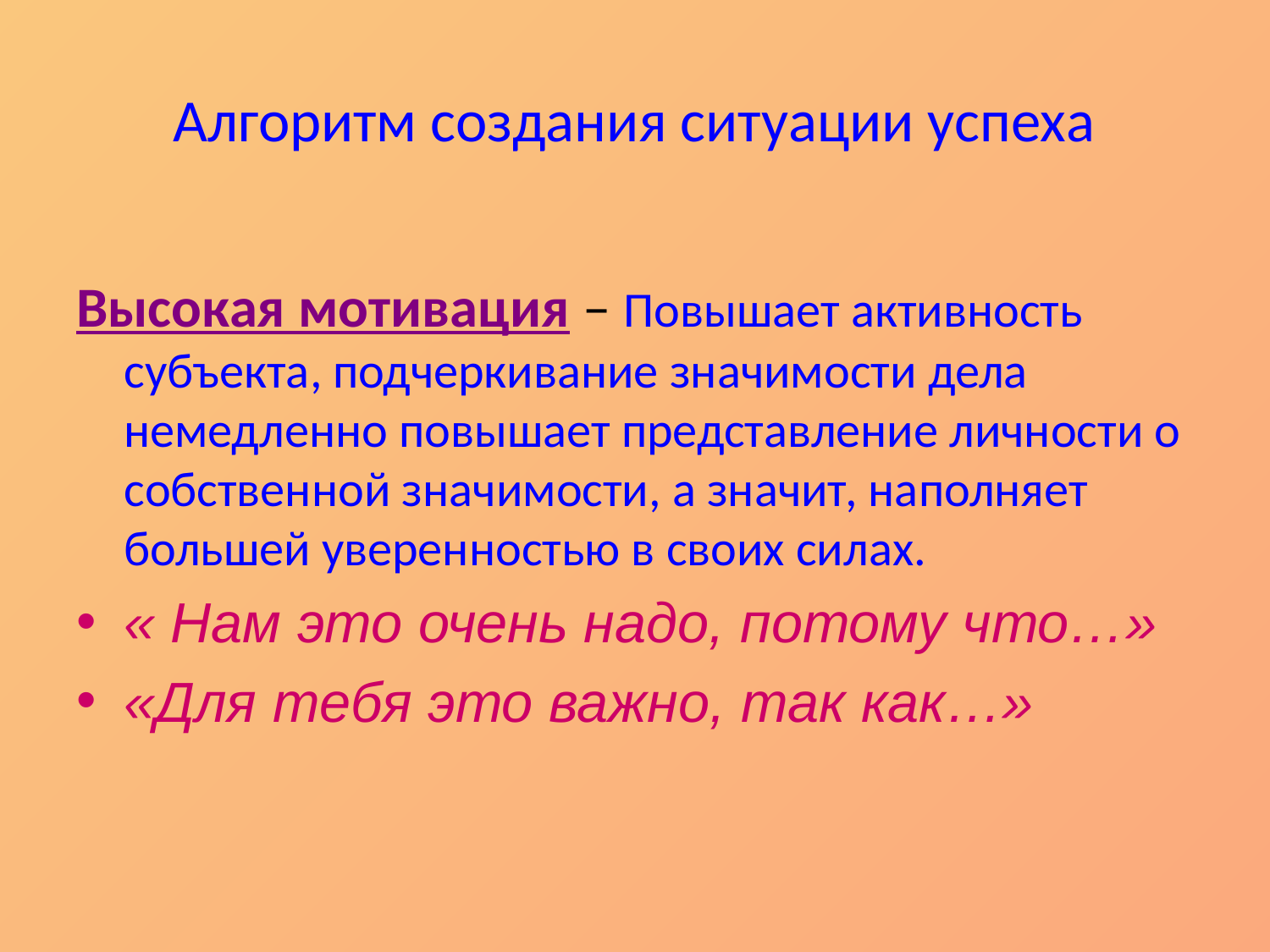

# Алгоритм создания ситуации успеха
Высокая мотивация – Повышает активность субъекта, подчеркивание значимости дела немедленно повышает представление личности о собственной значимости, а значит, наполняет большей уверенностью в своих силах.
« Нам это очень надо, потому что…»
«Для тебя это важно, так как…»